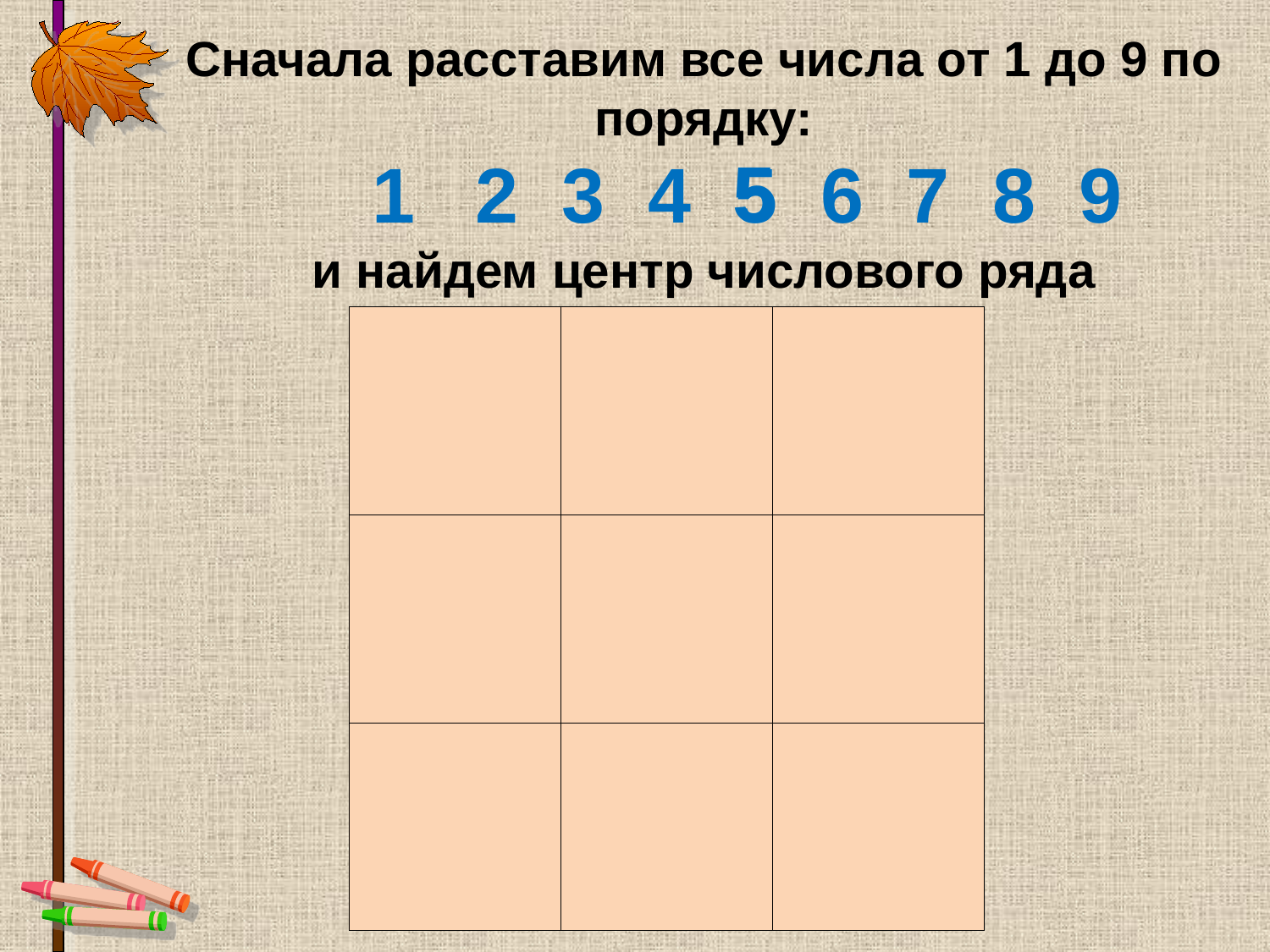

Сначала расставим все числа от 1 до 9 по порядку:
2  3  4  5  6  7  8  9
и найдем центр числового ряда
5
|  |  |  |
| --- | --- | --- |
|  |  |  |
|  |  |  |